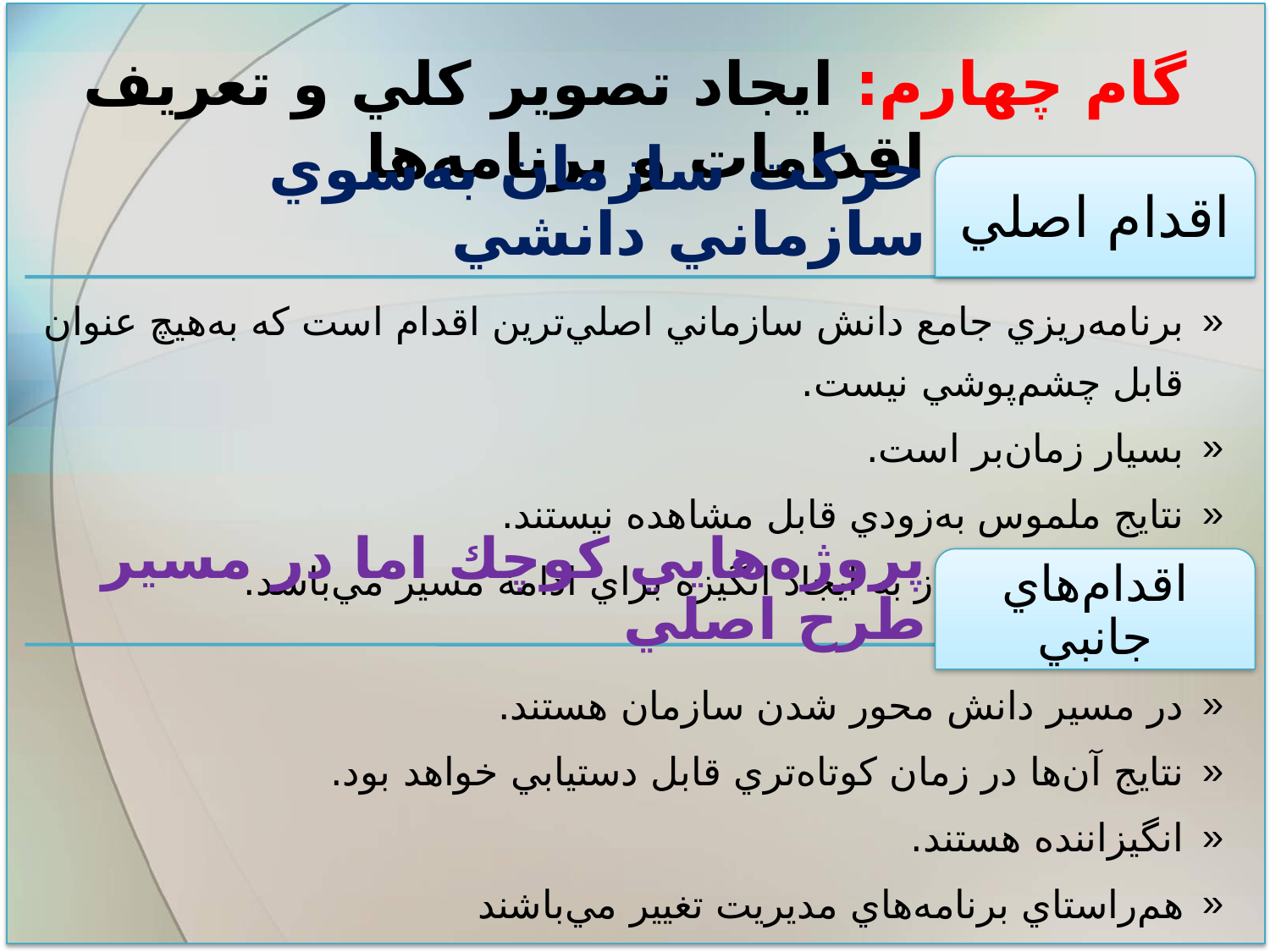

# گام چهارم: ايجاد تصوير كلي و تعريف اقدامات و برنامه‌ها
حركت سازمان به‌سوي سازماني دانشي
اقدام اصلي

برنامه‌ريزي جامع دانش سازماني اصلي‌ترين اقدام است كه به‌هيچ عنوان قابل چشم‌پوشي نيست.
بسيار زمان‌بر است.
نتايج ملموس به‌زودي قابل مشاهده نيستند.
در طي زمان نياز به ايجاد انگيزه براي ادامة مسير مي‌باشد.
پروژه‌هايي كوچك اما در مسير طرح اصلي
اقدام‌هاي جانبي

در مسير دانش محور شدن سازمان هستند.
نتايج آن‌ها در زمان كوتاه‌تري قابل دستيابي خواهد بود.
انگيزاننده هستند.
هم‌راستاي برنامه‌هاي مديريت تغيير مي‌باشند